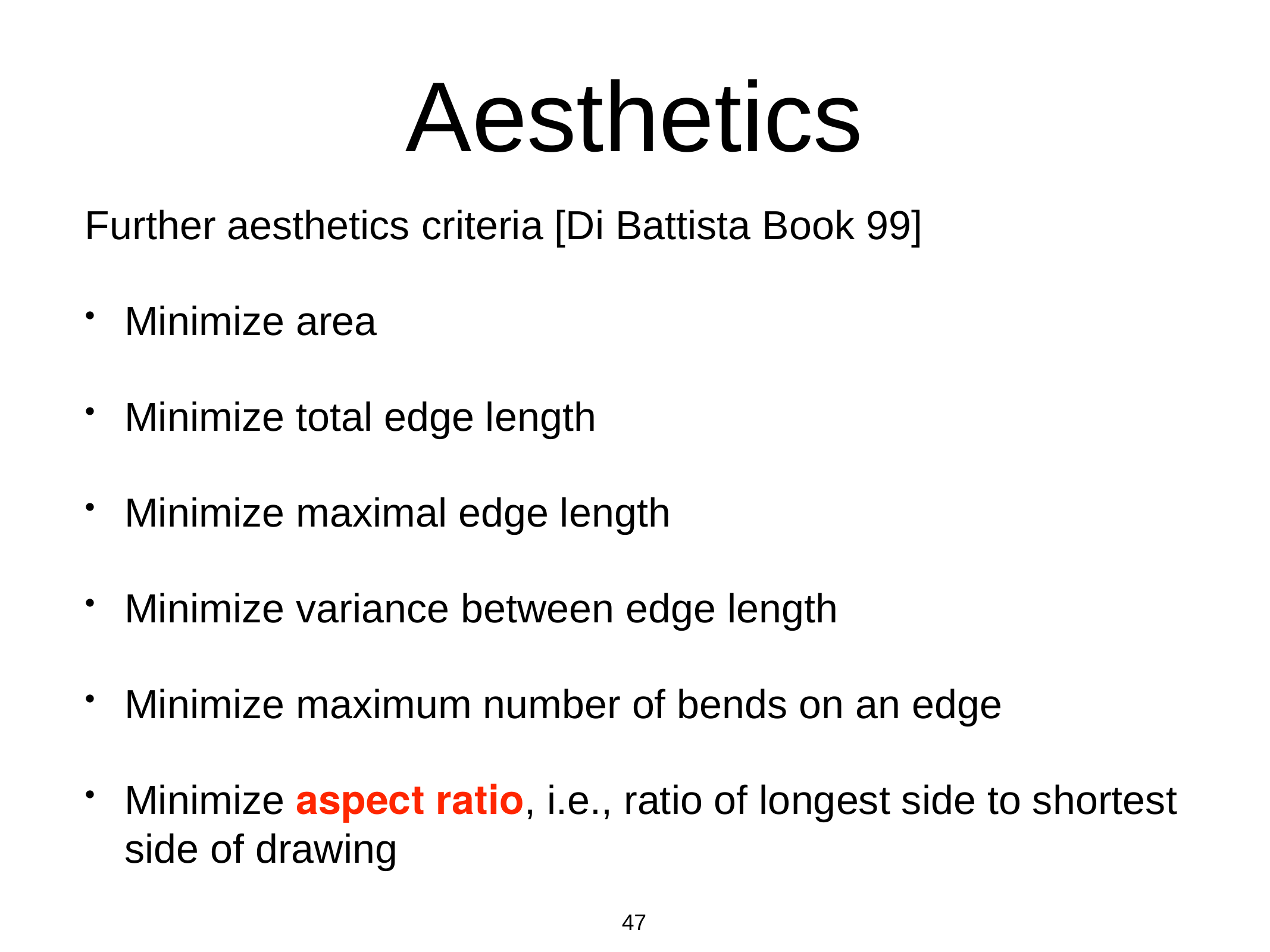

47
# Aesthetics
Further aesthetics criteria [Di Battista Book 99]
Minimize area
Minimize total edge length
Minimize maximal edge length
Minimize variance between edge length
Minimize maximum number of bends on an edge
Minimize aspect ratio, i.e., ratio of longest side to shortest side of drawing